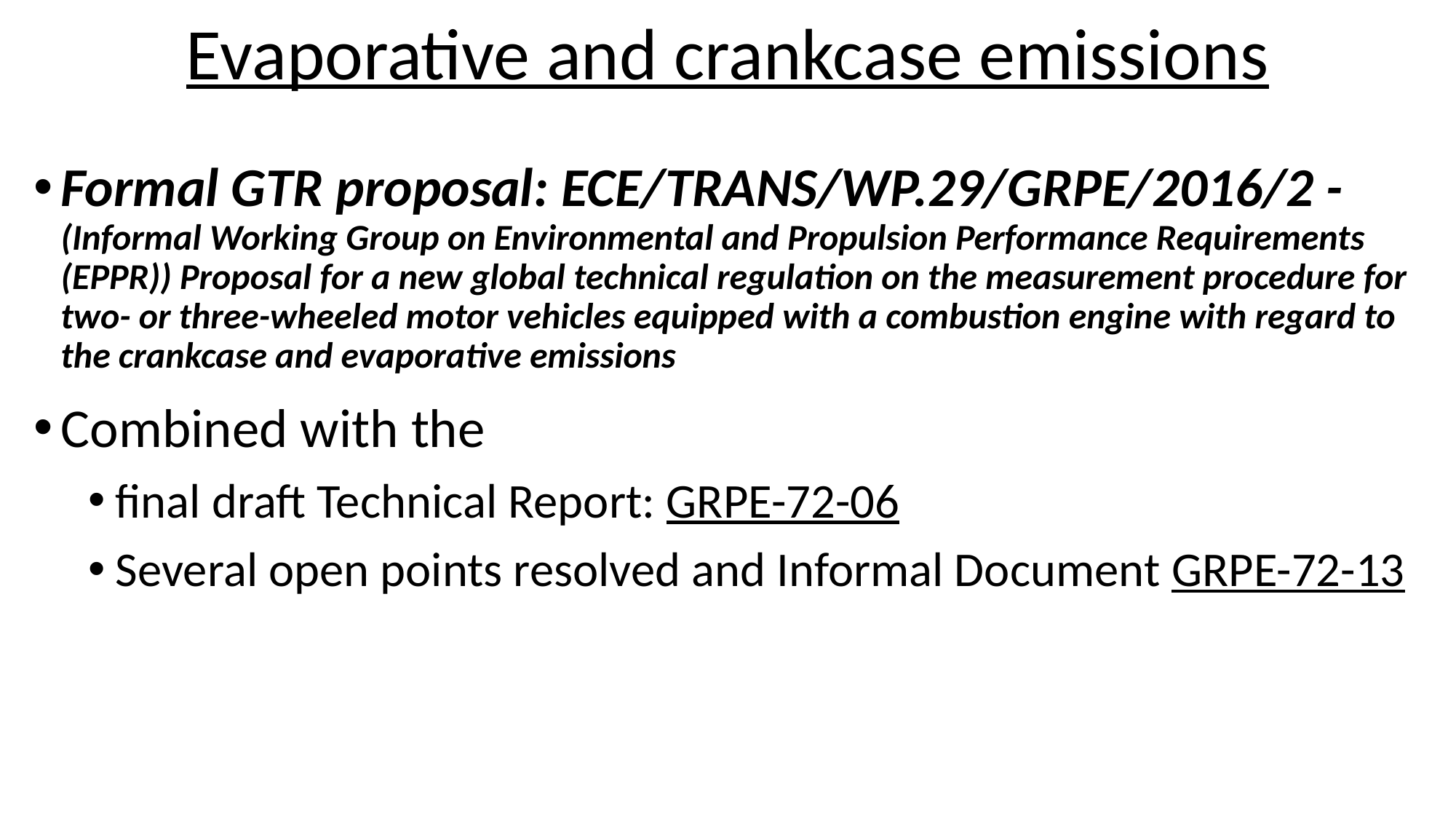

# Evaporative and crankcase emissions
Formal GTR proposal: ECE/TRANS/WP.29/GRPE/2016/2 - (Informal Working Group on Environmental and Propulsion Performance Requirements (EPPR)) Proposal for a new global technical regulation on the measurement procedure for two- or three-wheeled motor vehicles equipped with a combustion engine with regard to the crankcase and evaporative emissions
Combined with the
final draft Technical Report: GRPE-72-06
Several open points resolved and Informal Document GRPE-72-13